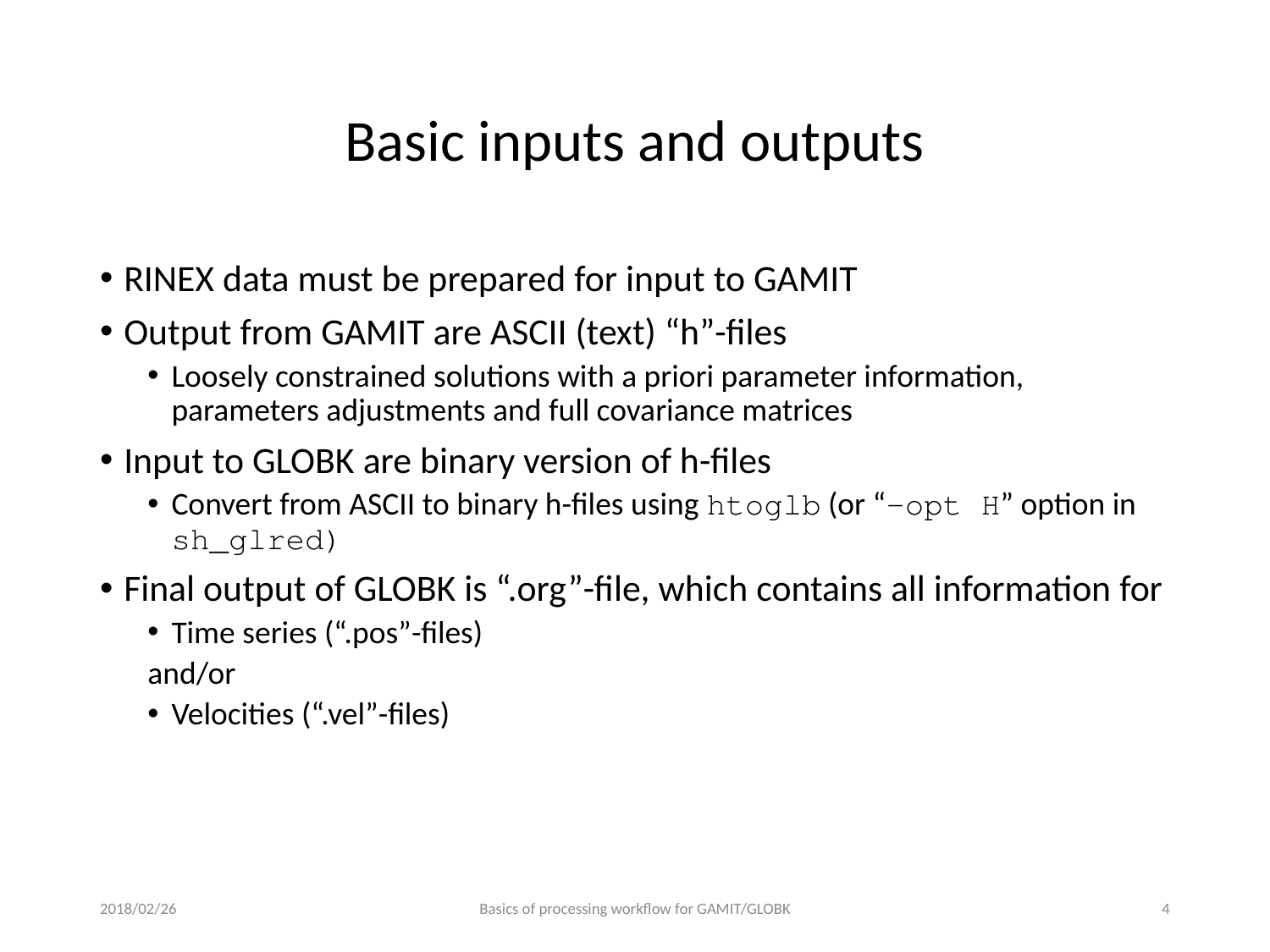

# Basic inputs and outputs
RINEX data must be prepared for input to GAMIT
Output from GAMIT are ASCII (text) “h”-files
Loosely constrained solutions with a priori parameter information, parameters adjustments and full covariance matrices
Input to GLOBK are binary version of h-files
Convert from ASCII to binary h-files using htoglb (or “-opt H” option in sh_glred)
Final output of GLOBK is “.org”-file, which contains all information for
Time series (“.pos”-files)
and/or
Velocities (“.vel”-files)
2018/02/26
Basics of processing workflow for GAMIT/GLOBK
4